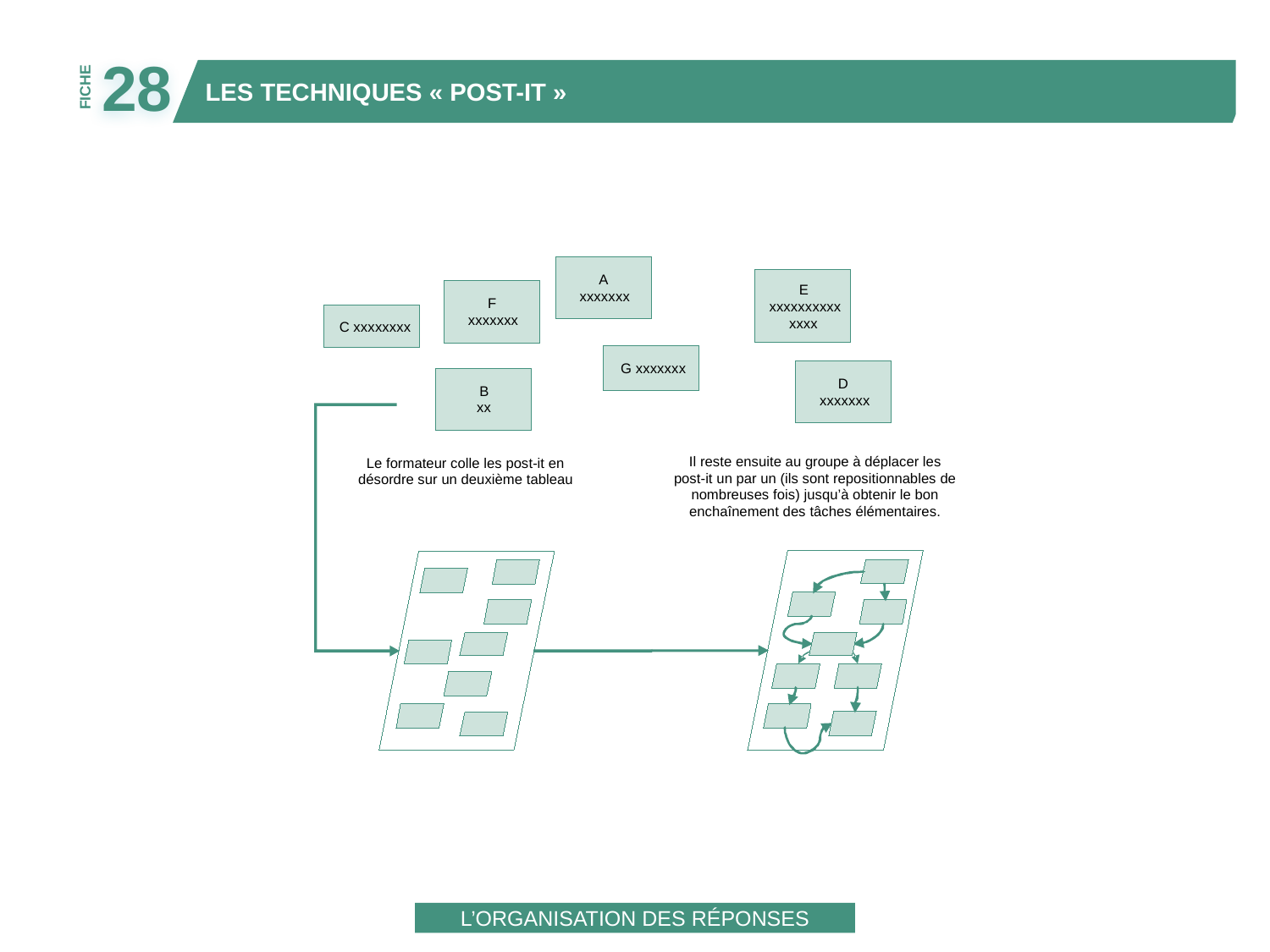

28

LES TECHNIQUES « POST-IT »
FICHE

A

E
xxxxxxx
F
xxxxxxxxxx

xxxxxxx
xxxx
C xxxxxxxx

G xxxxxxx

D
B
xxxxxxx
xx

Il reste ensuite au groupe à déplacer les
post-it un par un (ils sont repositionnables de
nombreuses fois) jusqu’à obtenir le bon
enchaînement des tâches élémentaires.
Le formateur colle les post-it en
désordre sur un deuxième tableau

L’ORGANISATION DES RÉPONSES